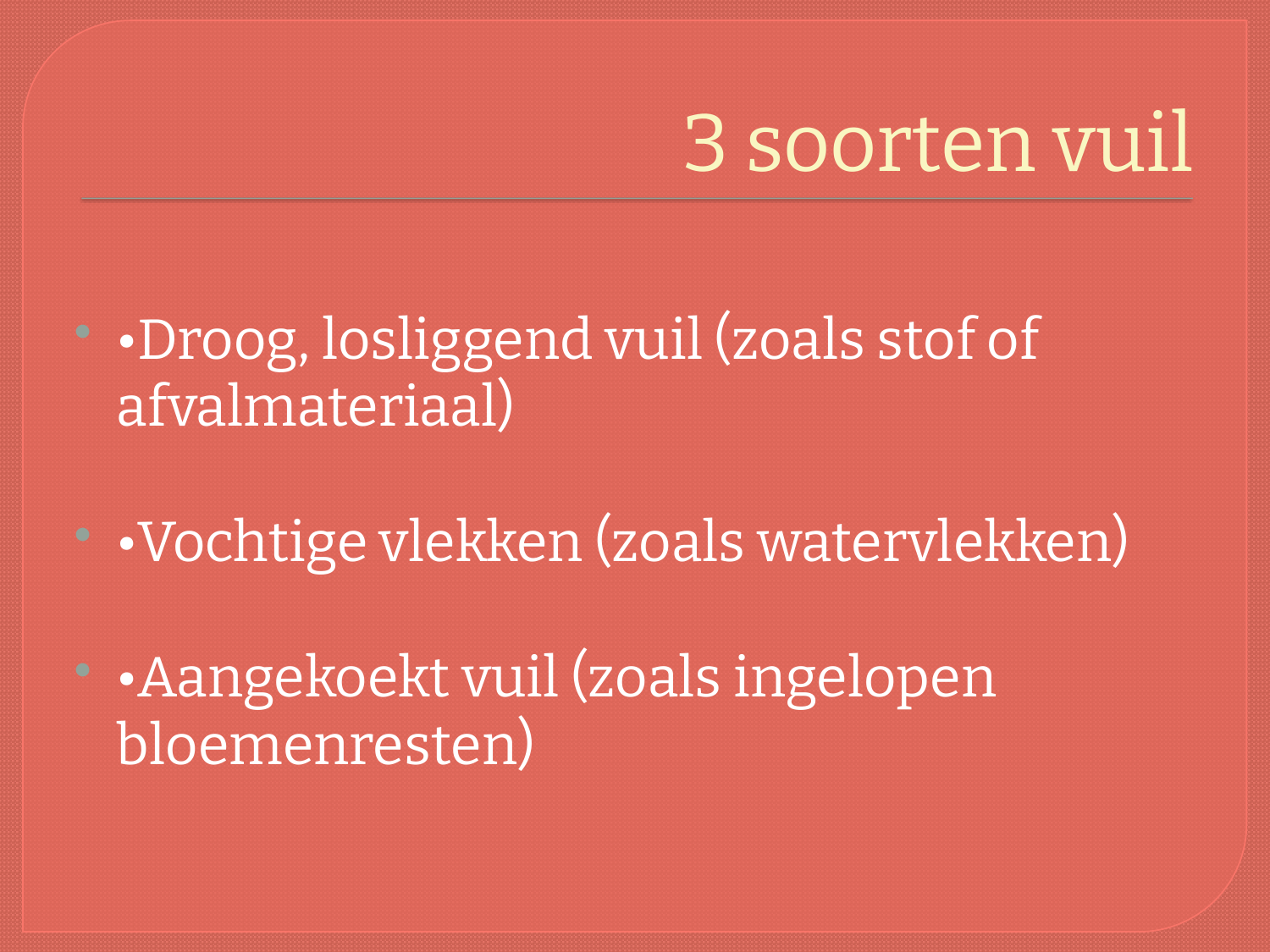

# 3 soorten vuil

•Droog, losliggend vuil (zoals stof of afvalmateriaal)

•Vochtige vlekken (zoals watervlekken)

•Aangekoekt vuil (zoals ingelopen bloemenresten)